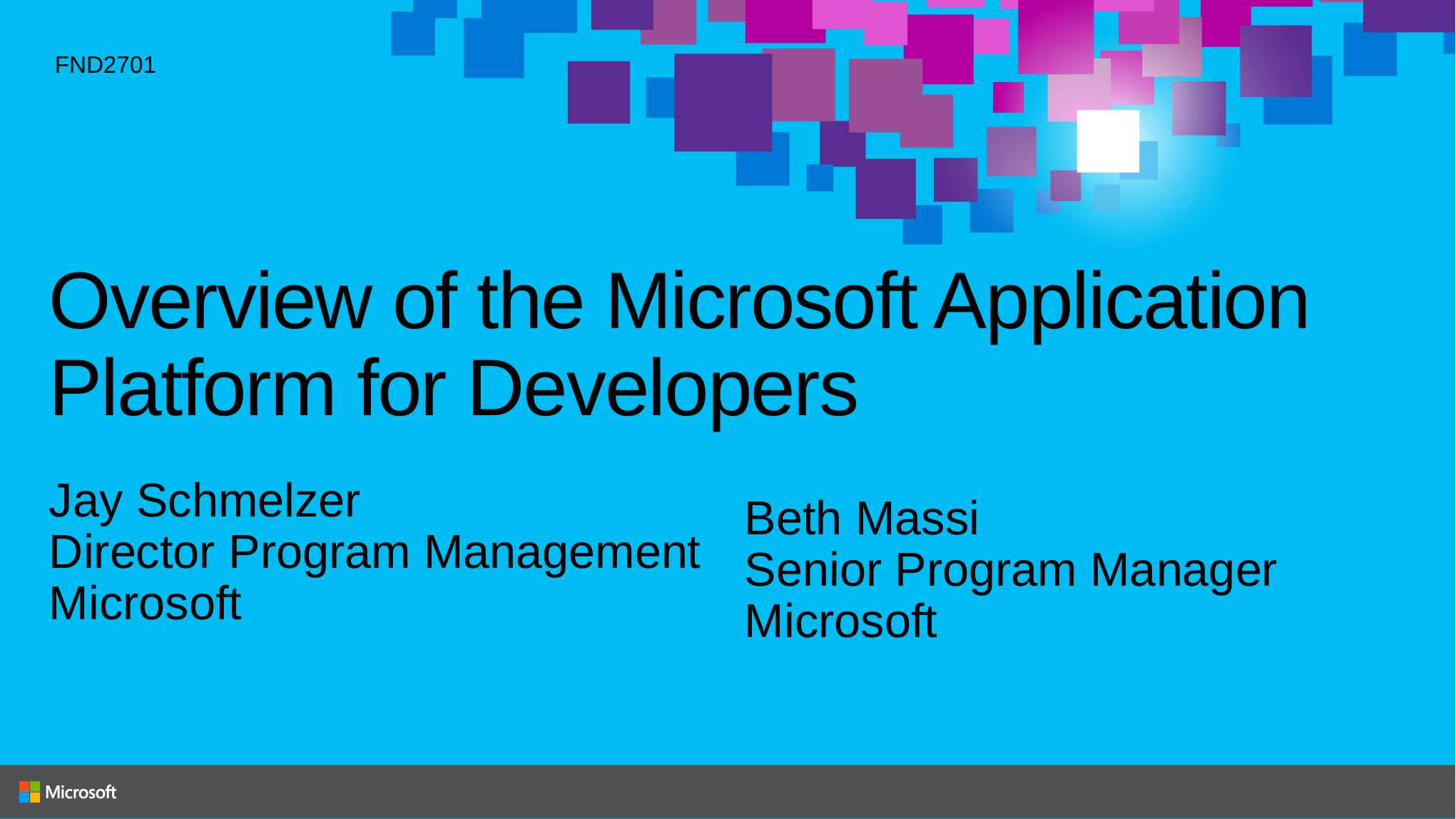

FND2701
# Overview of the Microsoft Application Platform for Developers
Jay Schmelzer
Director Program Management
Microsoft

Beth Massi
Senior Program Manager
Microsoft